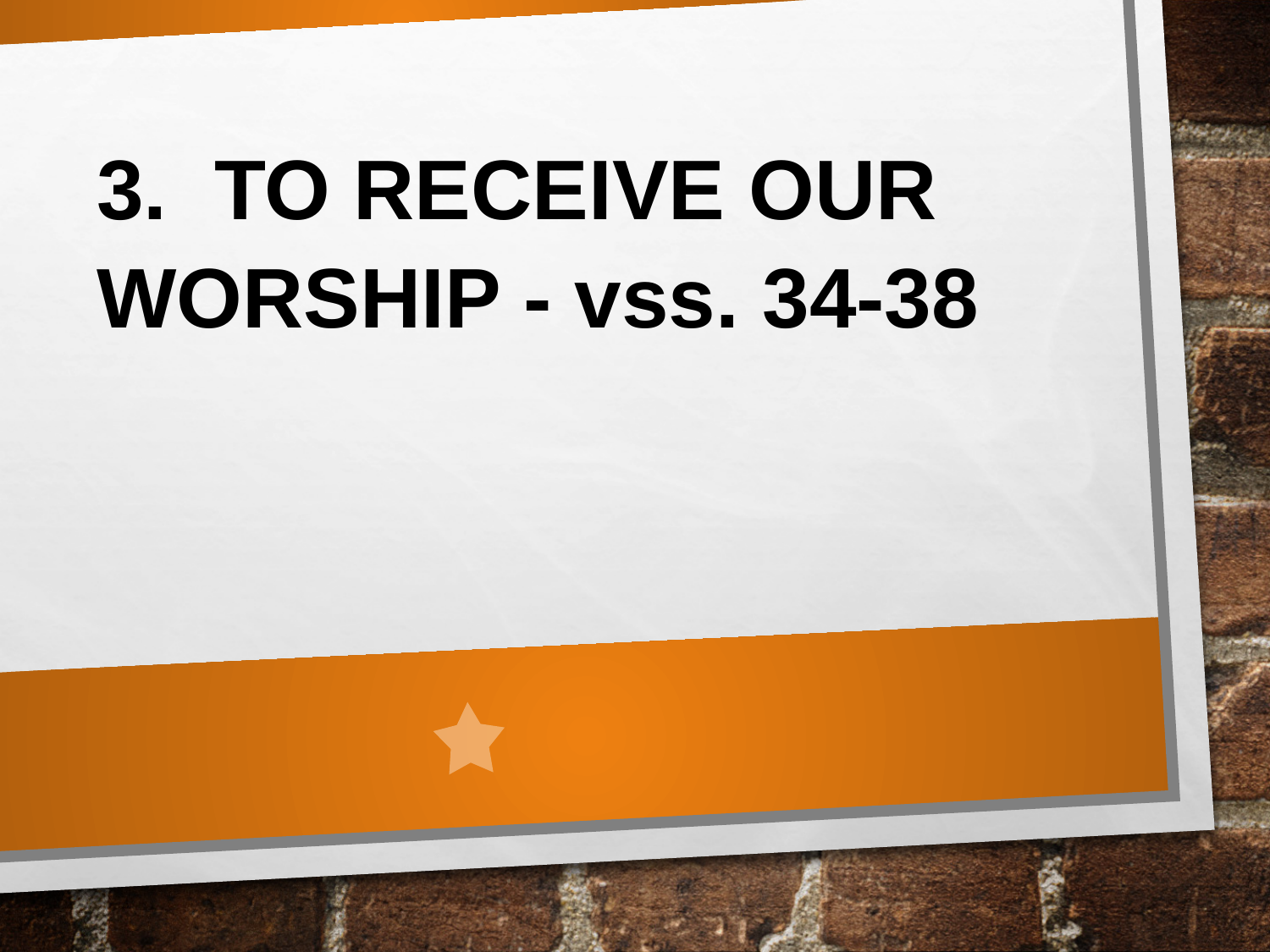

3.  TO RECEIVE OUR WORSHIP - vss. 34-38